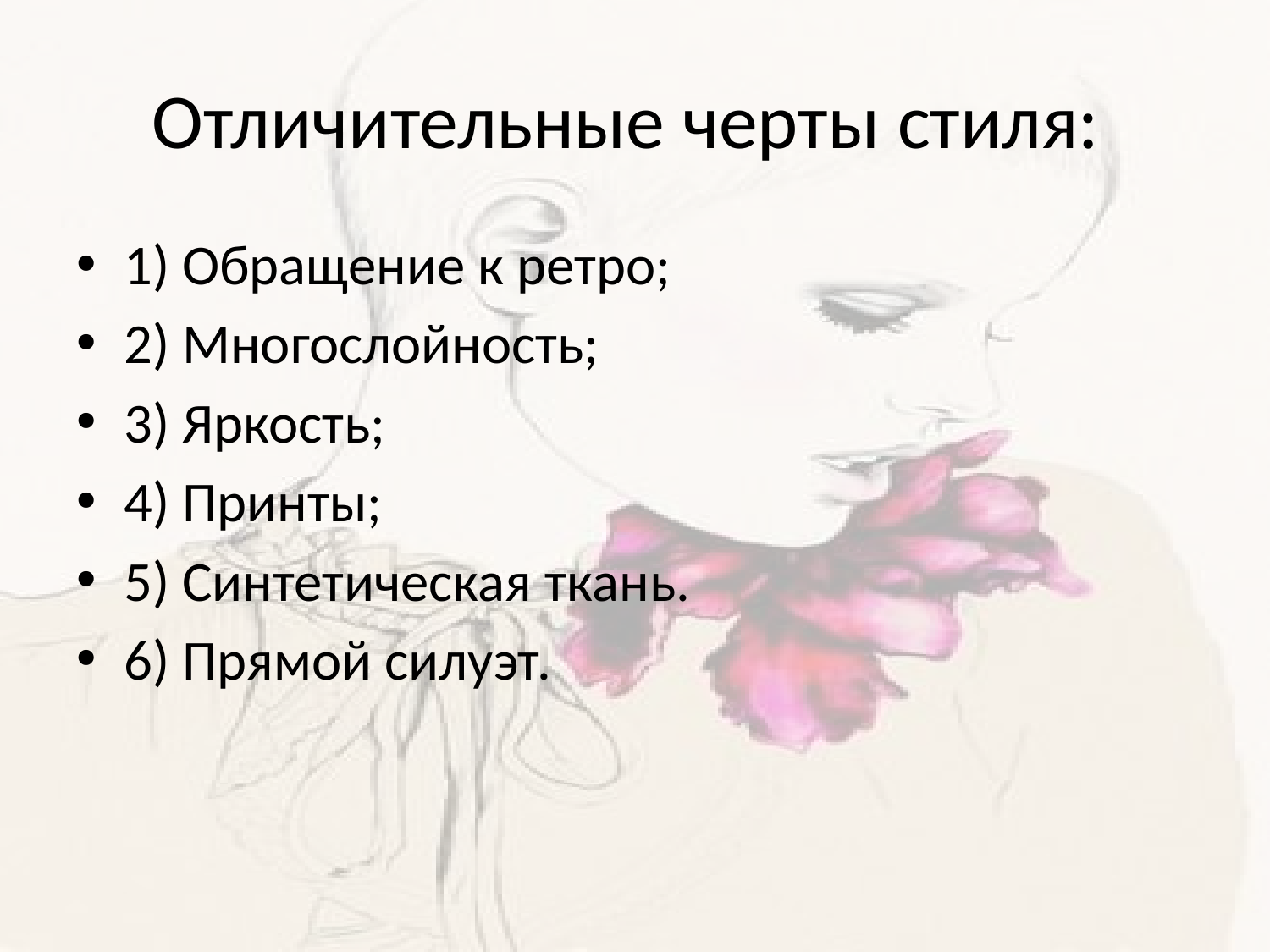

# Отличительные черты стиля:
1) Обращение к ретро;
2) Многослойность;
3) Яркость;
4) Принты;
5) Синтетическая ткань.
6) Прямой силуэт.